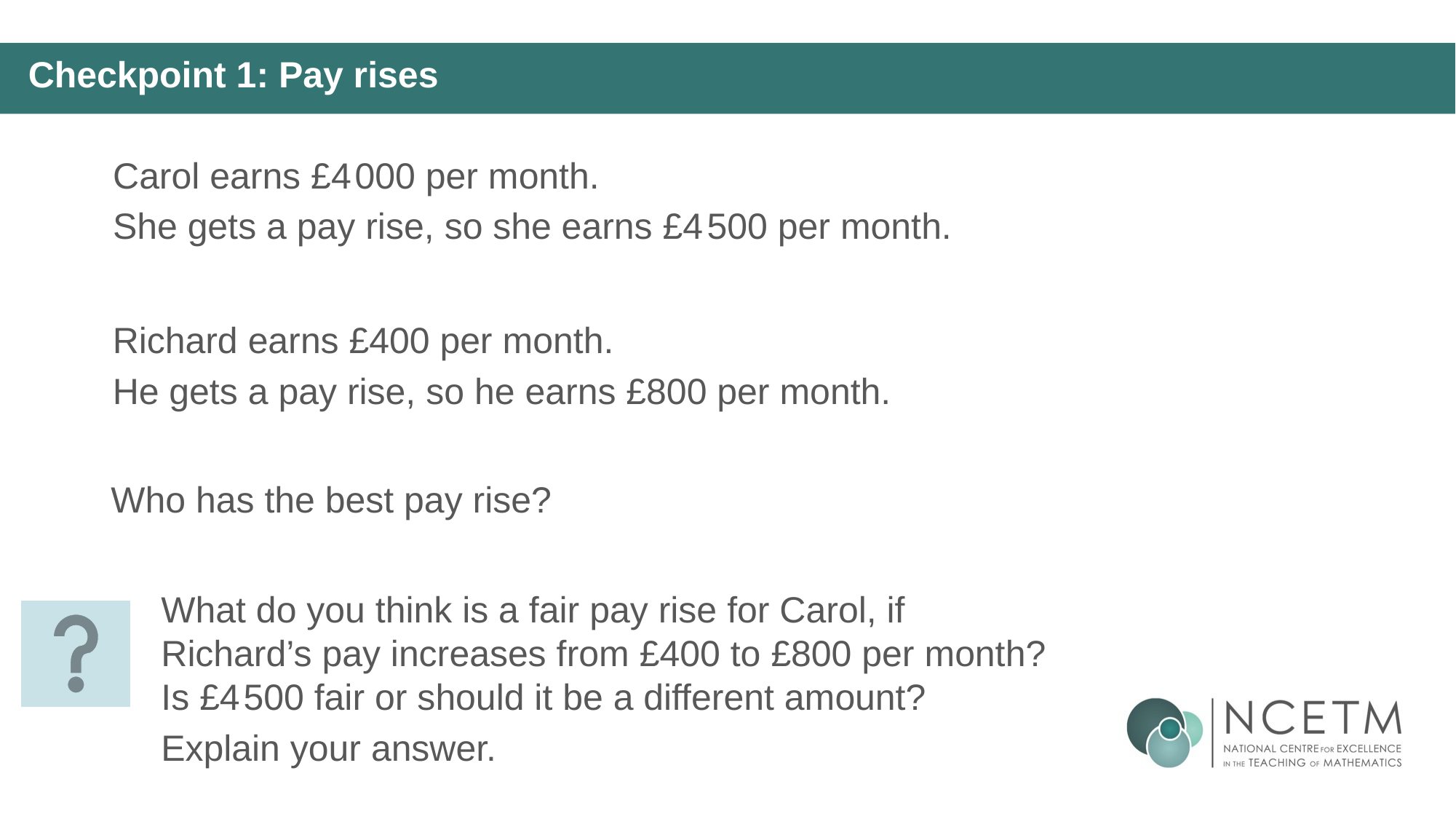

Checkpoint 1: Pay rises

Carol earns £4 000 per month.
She gets a pay rise, so she earns £4 500 per month.
Richard earns £400 per month.
He gets a pay rise, so he earns £800 per month.
Who has the best pay rise?
What do you think is a fair pay rise for Carol, if Richard’s pay increases from £400 to £800 per month? Is £4 500 fair or should it be a different amount?
Explain your answer.